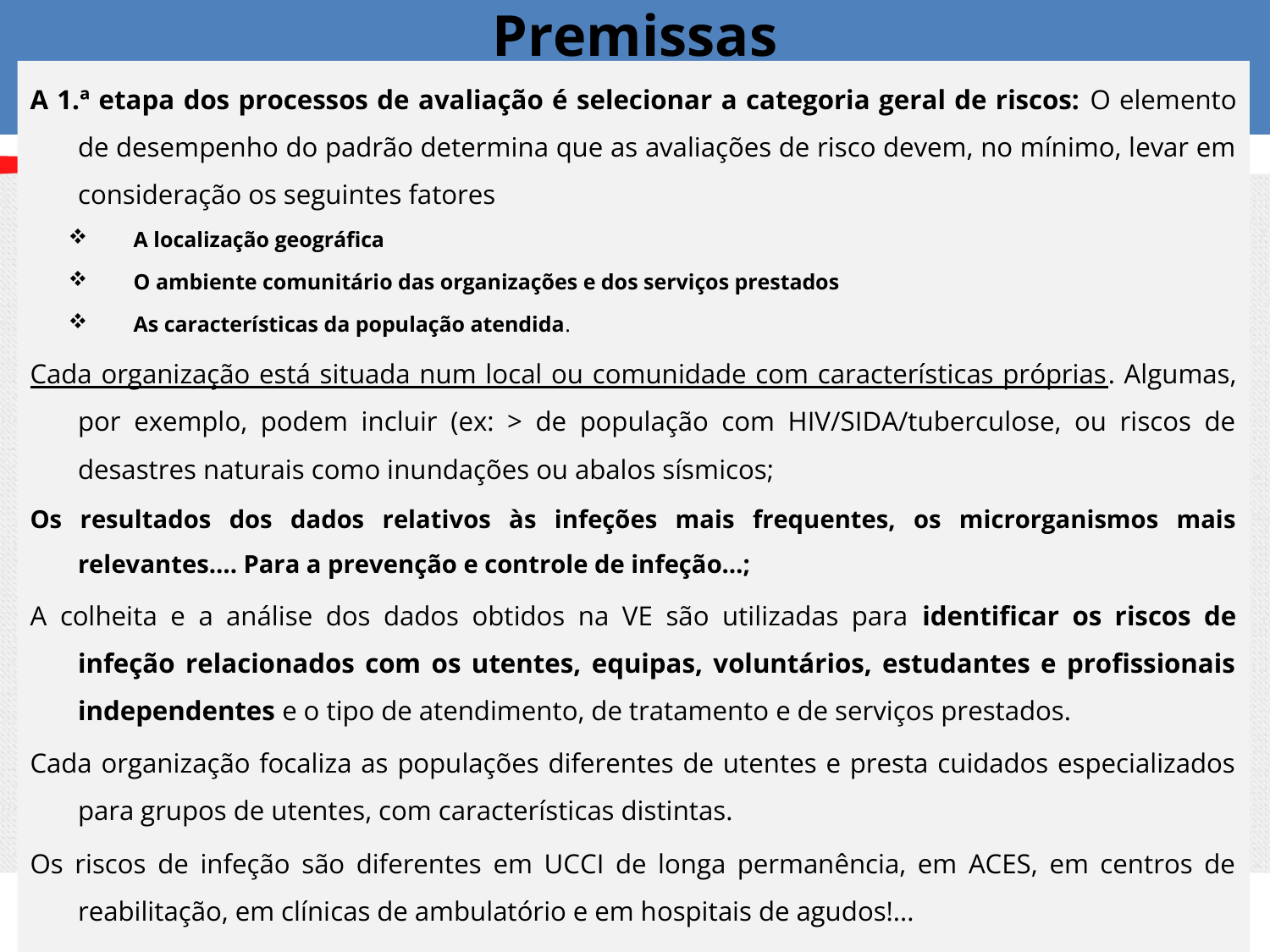

# Premissas

A 1.ª etapa dos processos de avaliação é selecionar a categoria geral de riscos: O elemento de desempenho do padrão determina que as avaliações de risco devem, no mínimo, levar em consideração os seguintes fatores
A localização geográfica
O ambiente comunitário das organizações e dos serviços prestados
As características da população atendida.
Cada organização está situada num local ou comunidade com características próprias. Algumas, por exemplo, podem incluir (ex: > de população com HIV/SIDA/tuberculose, ou riscos de desastres naturais como inundações ou abalos sísmicos;
Os resultados dos dados relativos às infeções mais frequentes, os microrganismos mais relevantes…. Para a prevenção e controle de infeção…;
A colheita e a análise dos dados obtidos na VE são utilizadas para identificar os riscos de infeção relacionados com os utentes, equipas, voluntários, estudantes e profissionais independentes e o tipo de atendimento, de tratamento e de serviços prestados.
Cada organização focaliza as populações diferentes de utentes e presta cuidados especializados para grupos de utentes, com características distintas.
Os riscos de infeção são diferentes em UCCI de longa permanência, em ACES, em centros de reabilitação, em clínicas de ambulatório e em hospitais de agudos!...